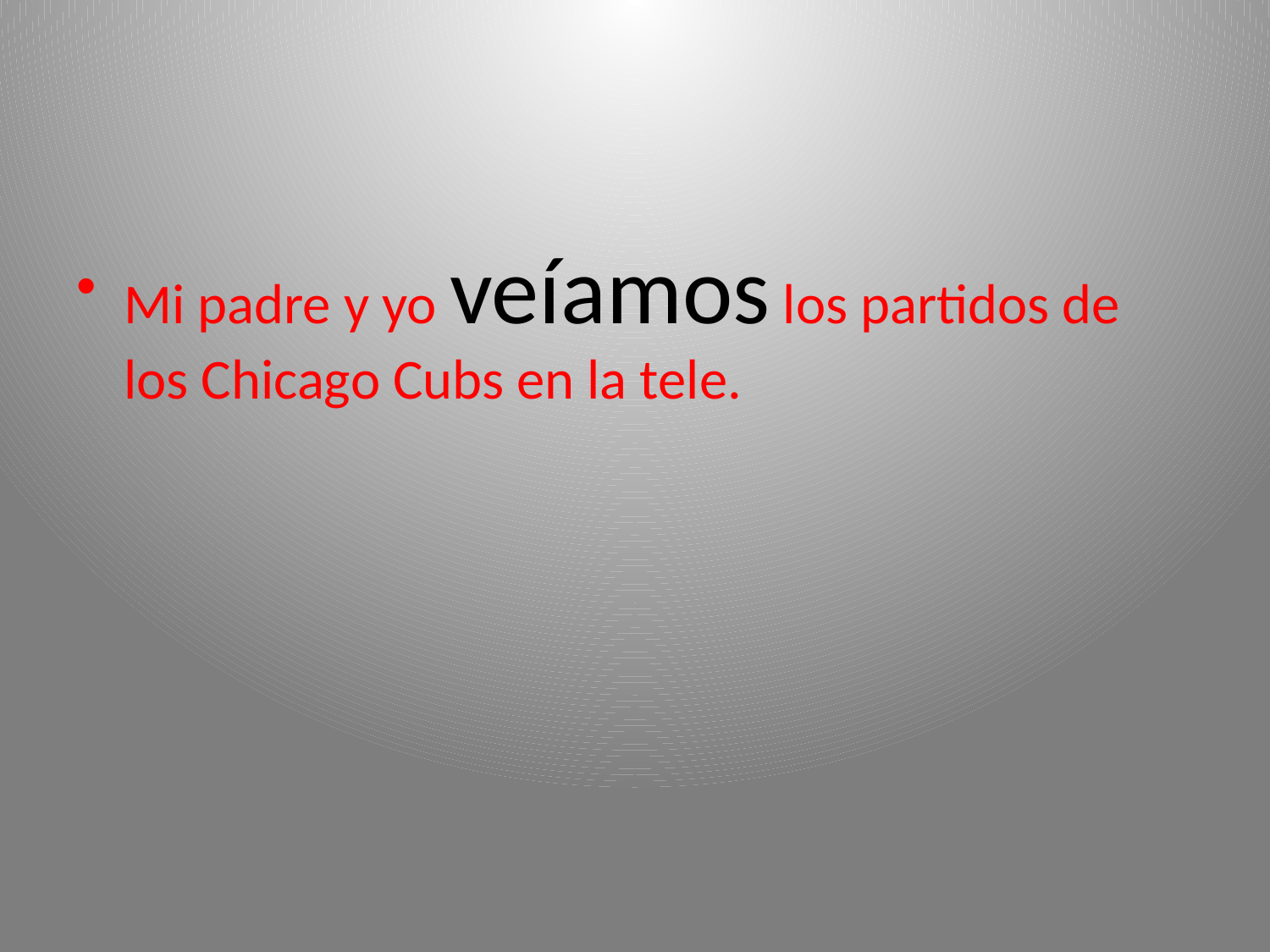

#
Mi padre y yo veíamos los partidos de los Chicago Cubs en la tele.